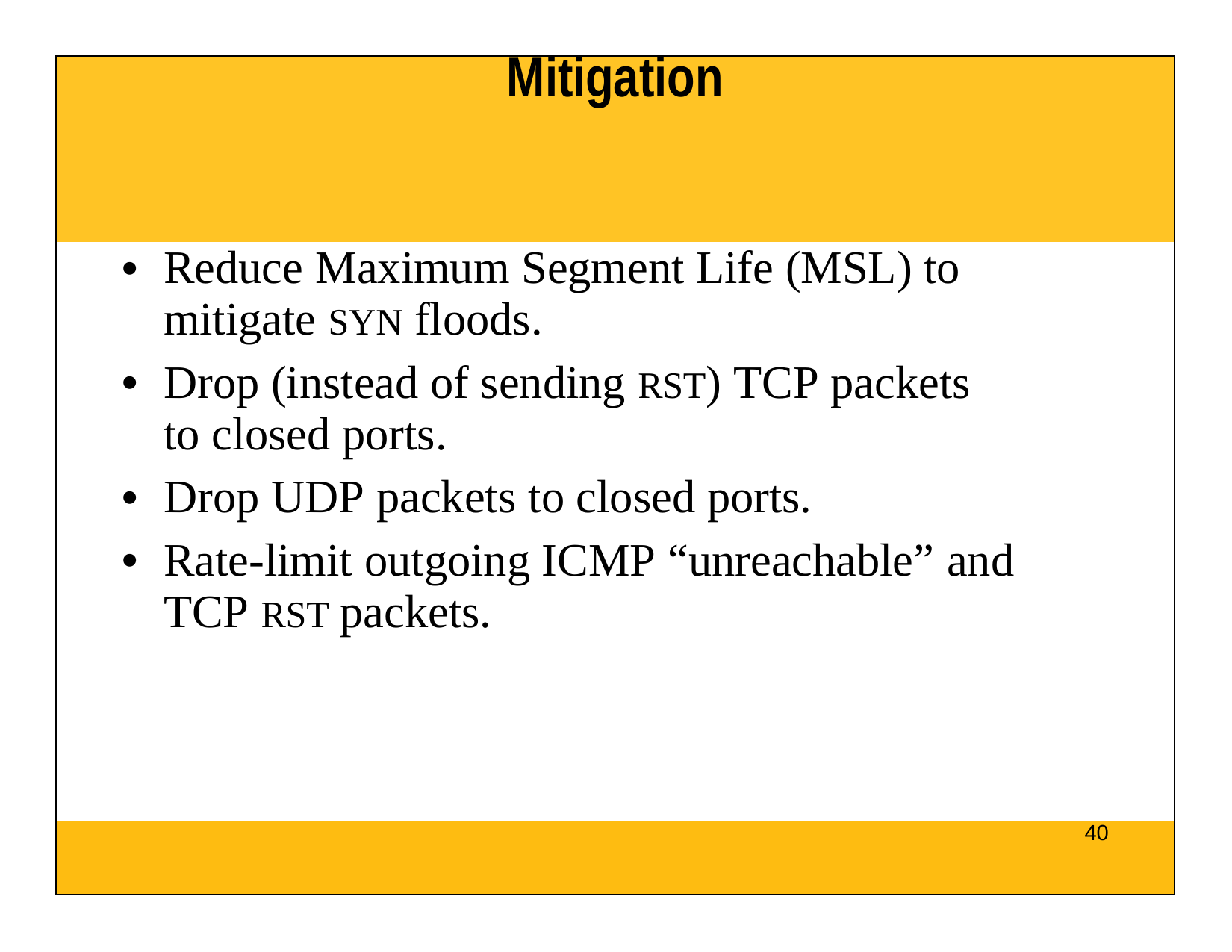

| Mitigation |
| --- |
| Reduce Maximum Segment Life (MSL) to mitigate SYN floods. Drop (instead of sending RST) TCP packets to closed ports. Drop UDP packets to closed ports. Rate-limit outgoing ICMP “unreachable” and TCP RST packets. |
| 40 |